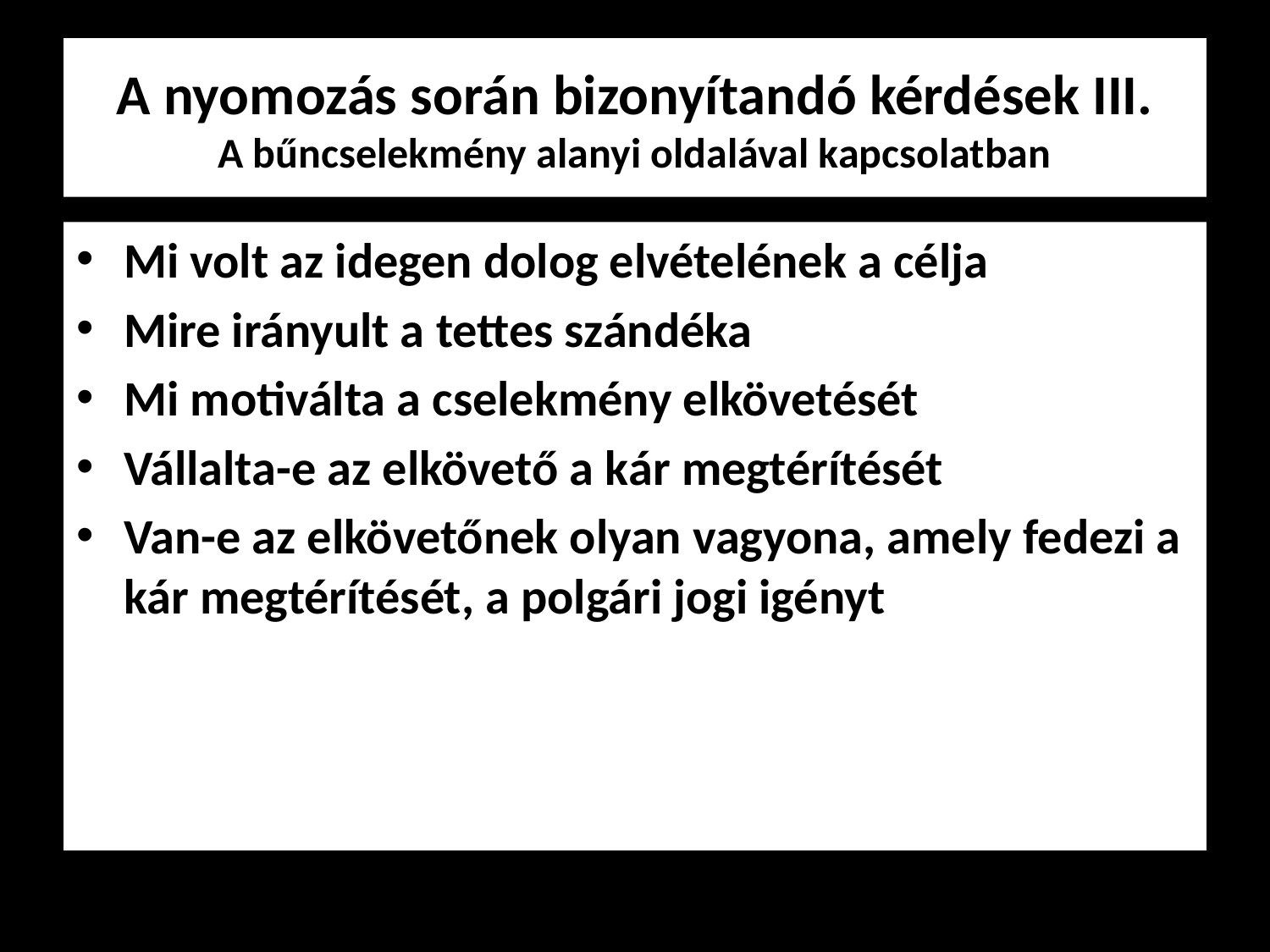

# A nyomozás során bizonyítandó kérdések III. A bűncselekmény alanyi oldalával kapcsolatban
Mi volt az idegen dolog elvételének a célja
Mire irányult a tettes szándéka
Mi motiválta a cselekmény elkövetését
Vállalta-e az elkövető a kár megtérítését
Van-e az elkövetőnek olyan vagyona, amely fedezi a kár megtérítését, a polgári jogi igényt